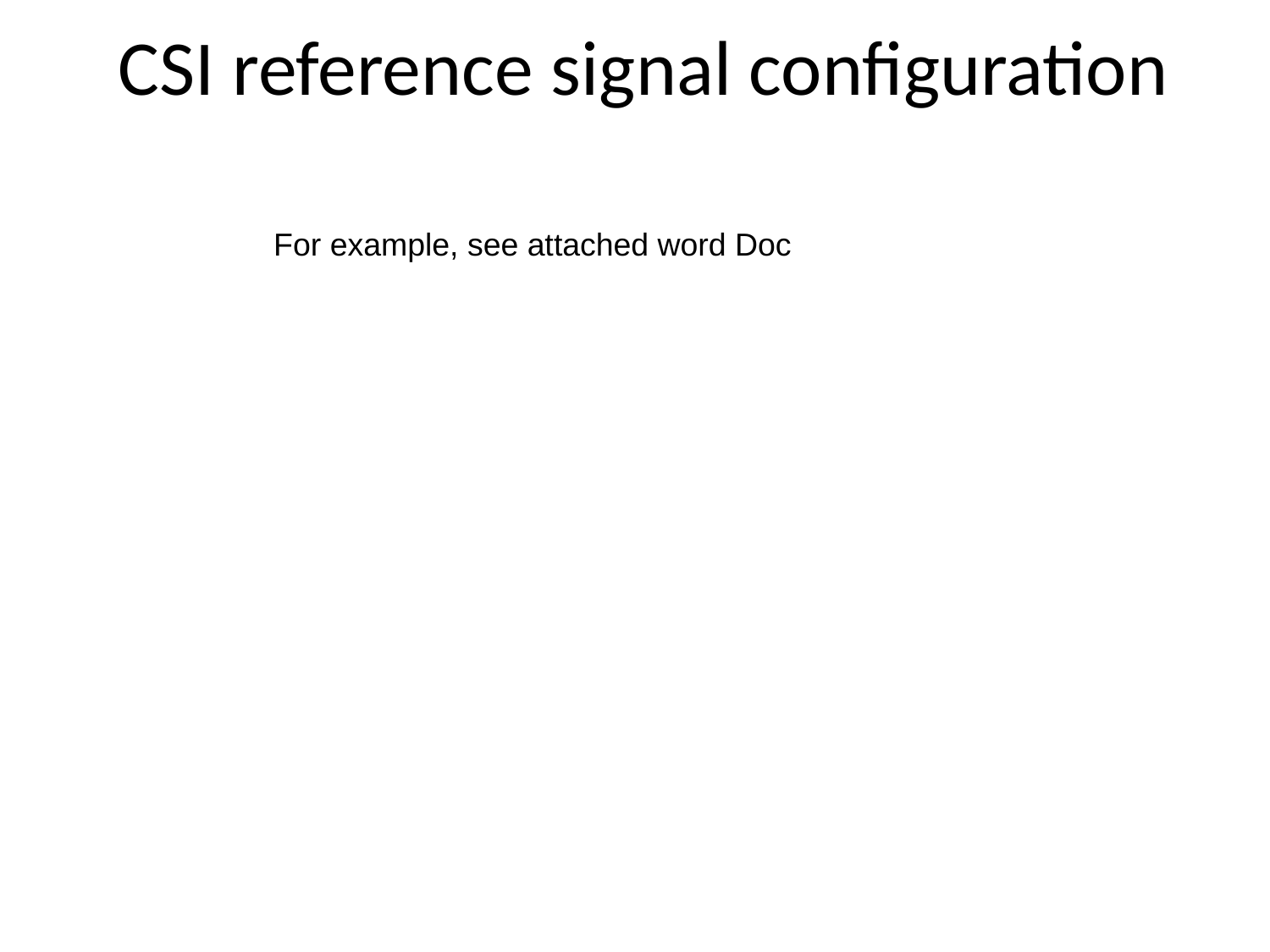

# CSI reference signal configuration
For example, see attached word Doc